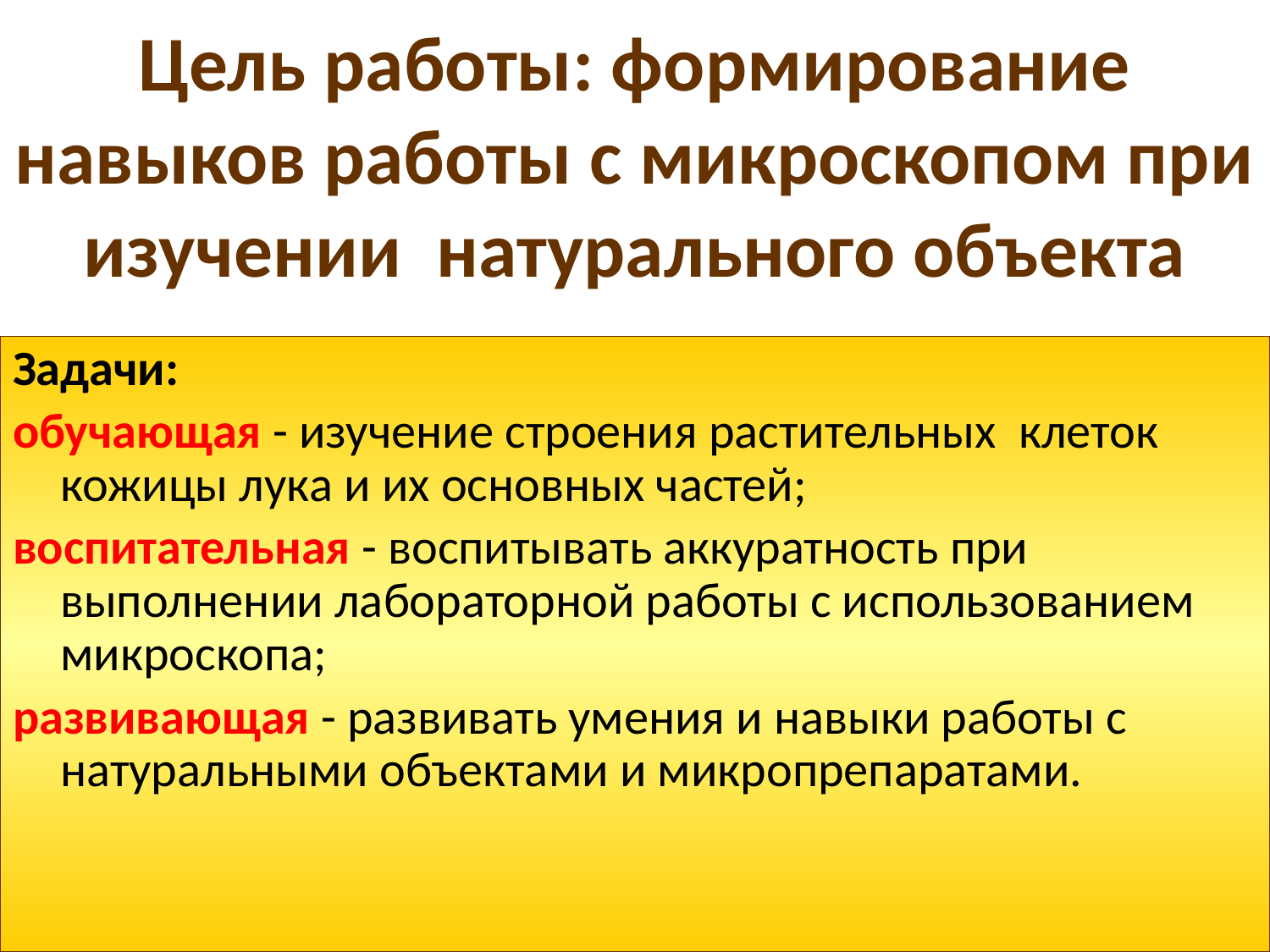

# Цель работы: формирование навыков работы с микроскопом при изучении  натурального объекта
Задачи:
обучающая - изучение строения растительных  клеток  кожицы лука и их основных частей;
воспитательная - воспитывать аккуратность при выполнении лабораторной работы с использованием микроскопа;
развивающая - развивать умения и навыки работы с натуральными объектами и микропрепаратами.